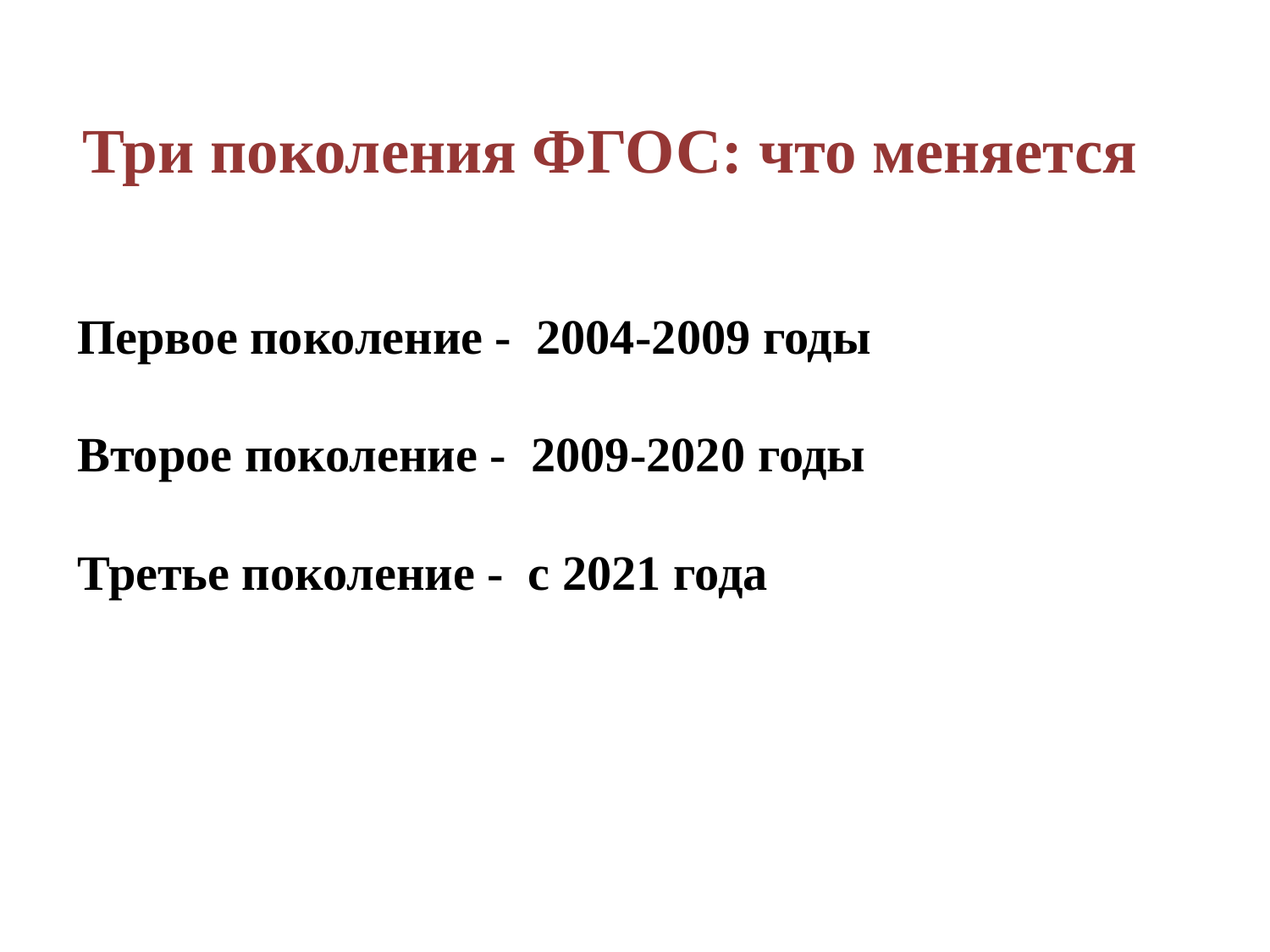

Три поколения ФГОС: что меняется

Первое поколение -  2004-2009 годы

Второе поколение -  2009-2020 годы

Третье поколение -  с 2021 года